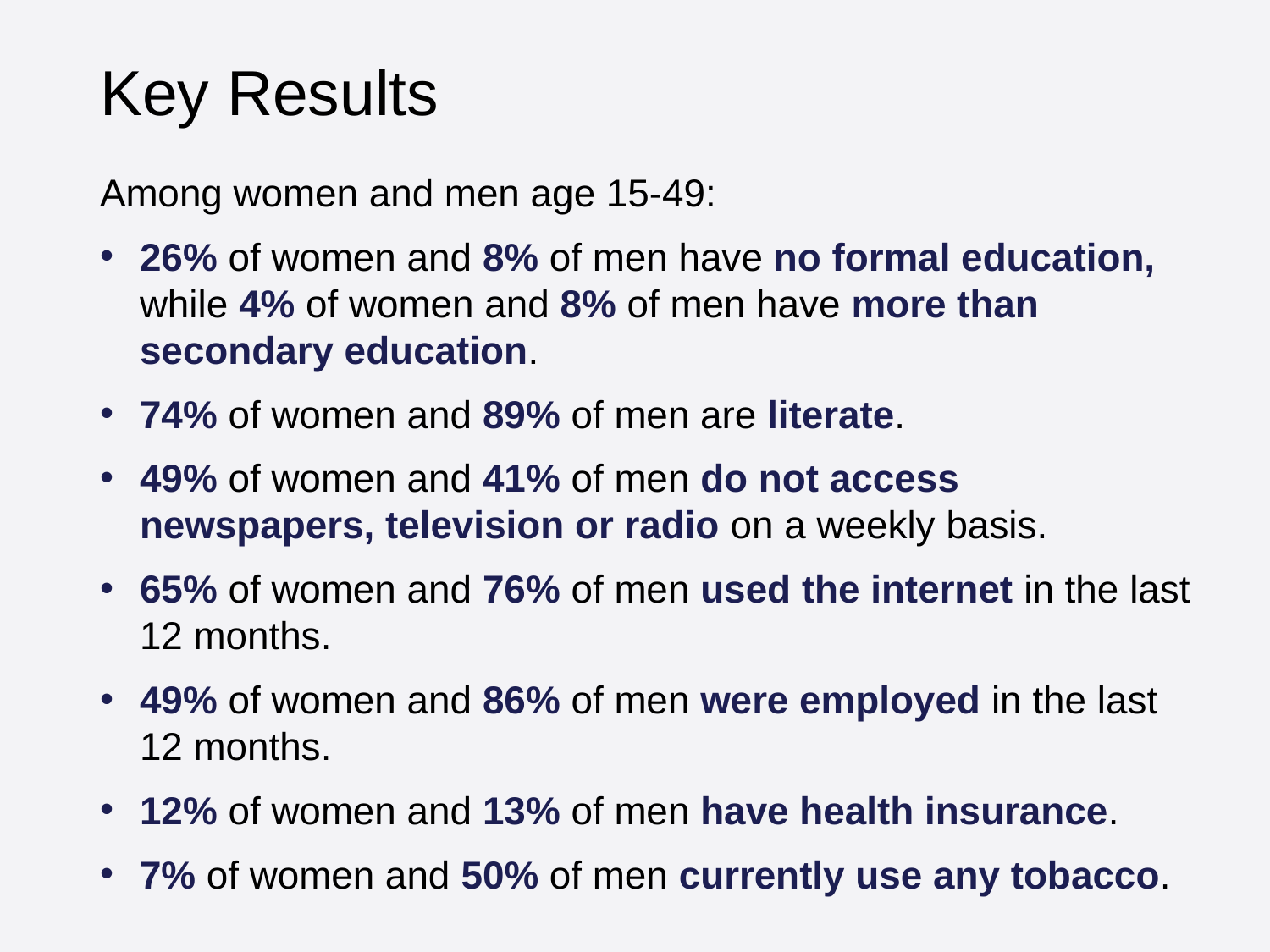

# Key Results
Among women and men age 15-49:
26% of women and 8% of men have no formal education, while 4% of women and 8% of men have more than secondary education.
74% of women and 89% of men are literate.
49% of women and 41% of men do not access newspapers, television or radio on a weekly basis.
65% of women and 76% of men used the internet in the last 12 months.
49% of women and 86% of men were employed in the last 12 months.
12% of women and 13% of men have health insurance.
7% of women and 50% of men currently use any tobacco.